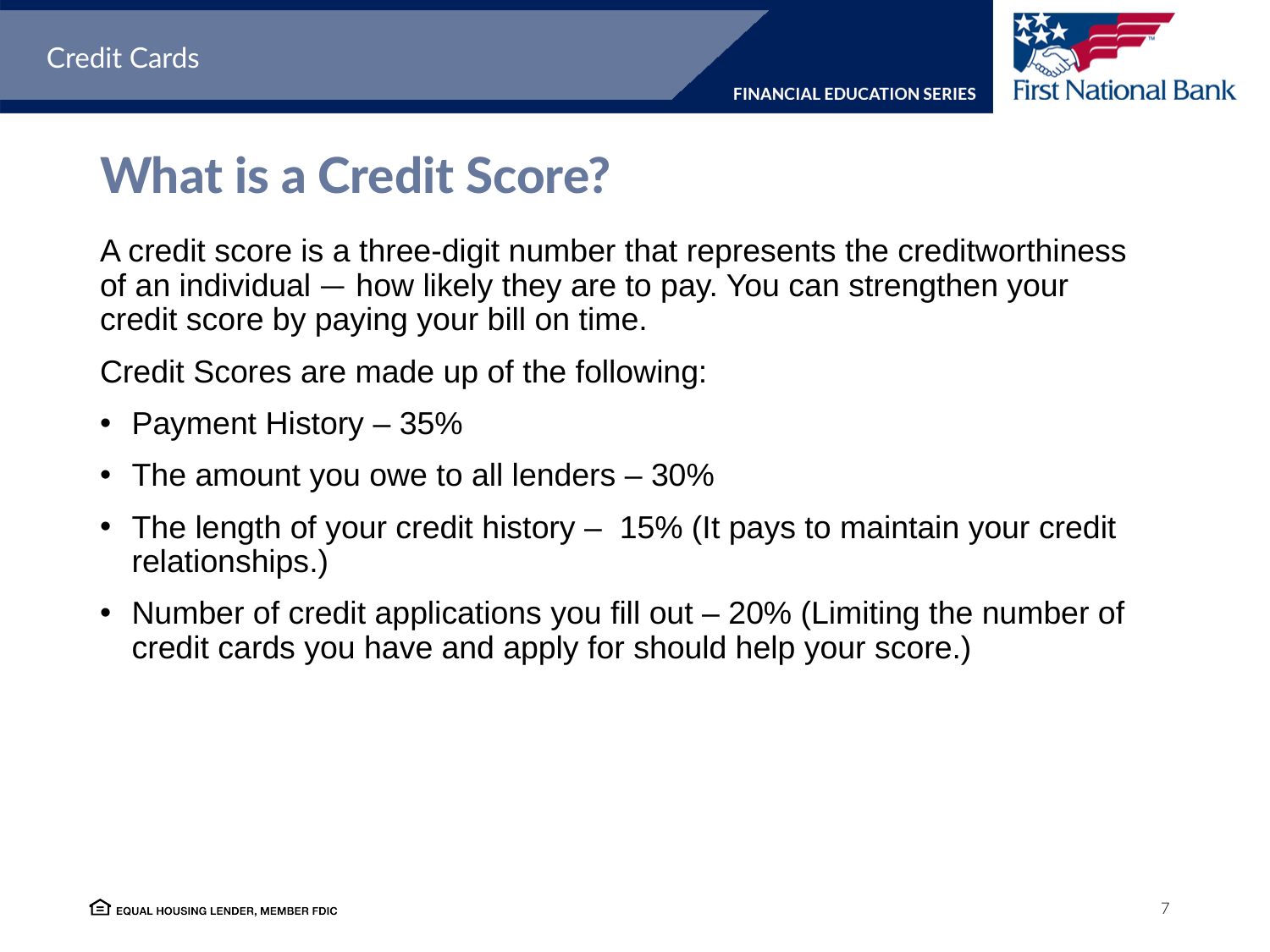

Credit Cards

# What is a Credit Score?
A credit score is a three-digit number that represents the creditworthiness of an individual — how likely they are to pay. You can strengthen your credit score by paying your bill on time.
Credit Scores are made up of the following:
Payment History – 35%
The amount you owe to all lenders – 30%
The length of your credit history –  15% (It pays to maintain your credit relationships.)
Number of credit applications you fill out – 20% (Limiting the number of credit cards you have and apply for should help your score.)

7